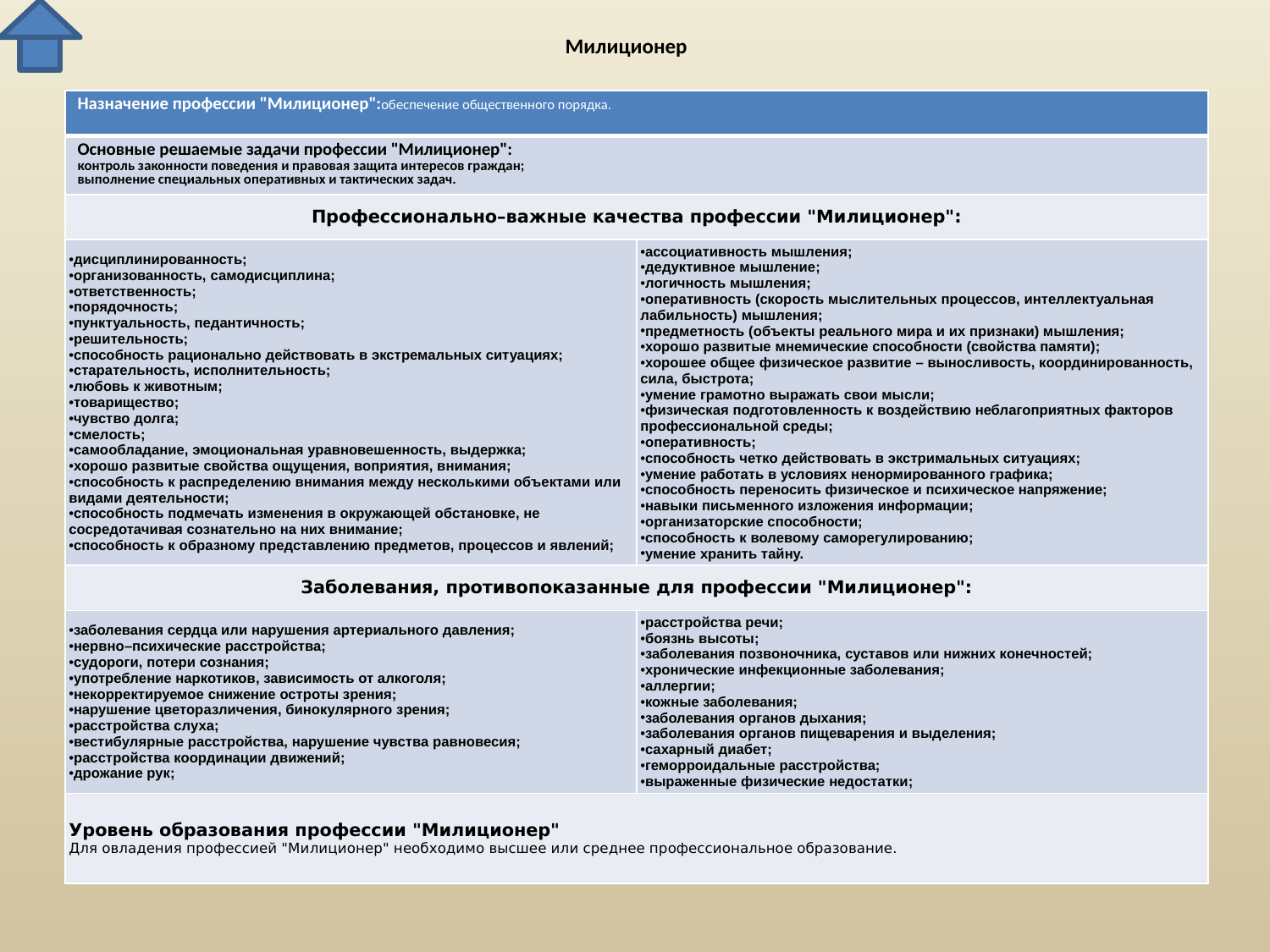

# Милиционер
| Назначение профессии "Милиционер":обеспечение общественного порядка. |  |
| --- | --- |
| Основные решаемые задачи профессии "Милиционер": контроль законности поведения и правовая защита интересов граждан; выполнение специальных оперативных и тактических задач. |  |
| Профессионально–важные качества профессии "Милиционер": |  |
| дисциплинированность; организованность, самодисциплина; ответственность; порядочность; пунктуальность, педантичность; решительность; способность рационально действовать в экстремальных ситуациях; старательность, исполнительность; любовь к животным; товарищество; чувство долга; смелость; самообладание, эмоциональная уравновешенность, выдержка; хорошо развитые свойства ощущения, воприятия, внимания; способность к распределению внимания между несколькими объектами или видами деятельности; способность подмечать изменения в окружающей обстановке, не сосредотачивая сознательно на них внимание; способность к образному представлению предметов, процессов и явлений; | ассоциативность мышления; дедуктивное мышление; логичность мышления; оперативность (скорость мыслительных процессов, интеллектуальная лабильность) мышления; предметность (объекты реального мира и их признаки) мышления; хорошо развитые мнемические способности (свойства памяти); хорошее общее физическое развитие – выносливость, координированность, сила, быстрота; умение грамотно выражать свои мысли; физическая подготовленность к воздействию неблагоприятных факторов профессиональной среды; оперативность; способность четко действовать в экстримальных ситуациях; умение работать в условиях ненормированного графика; способность переносить физическое и психическое напряжение; навыки письменного изложения информации; организаторские способности; способность к волевому саморегулированию; умение хранить тайну. |
| Заболевания, противопоказанные для профессии "Милиционер": |  |
| заболевания сердца или нарушения артериального давления; нервно–психические расстройства; судороги, потери сознания; употребление наркотиков, зависимость от алкоголя; некорректируемое снижение остроты зрения; нарушение цветоразличения, бинокулярного зрения; расстройства слуха; вестибулярные расстройства, нарушение чувства равновесия; расстройства координации движений; дрожание рук; | расстройства речи; боязнь высоты; заболевания позвоночника, суставов или нижних конечностей; хронические инфекционные заболевания; аллергии; кожные заболевания; заболевания органов дыхания; заболевания органов пищеварения и выделения; сахарный диабет; геморроидальные расстройства; выраженные физические недостатки; |
| Уровень образования профессии "Милиционер" Для овладения профессией "Милиционер" необходимо высшее или среднее профессиональное образование. |  |